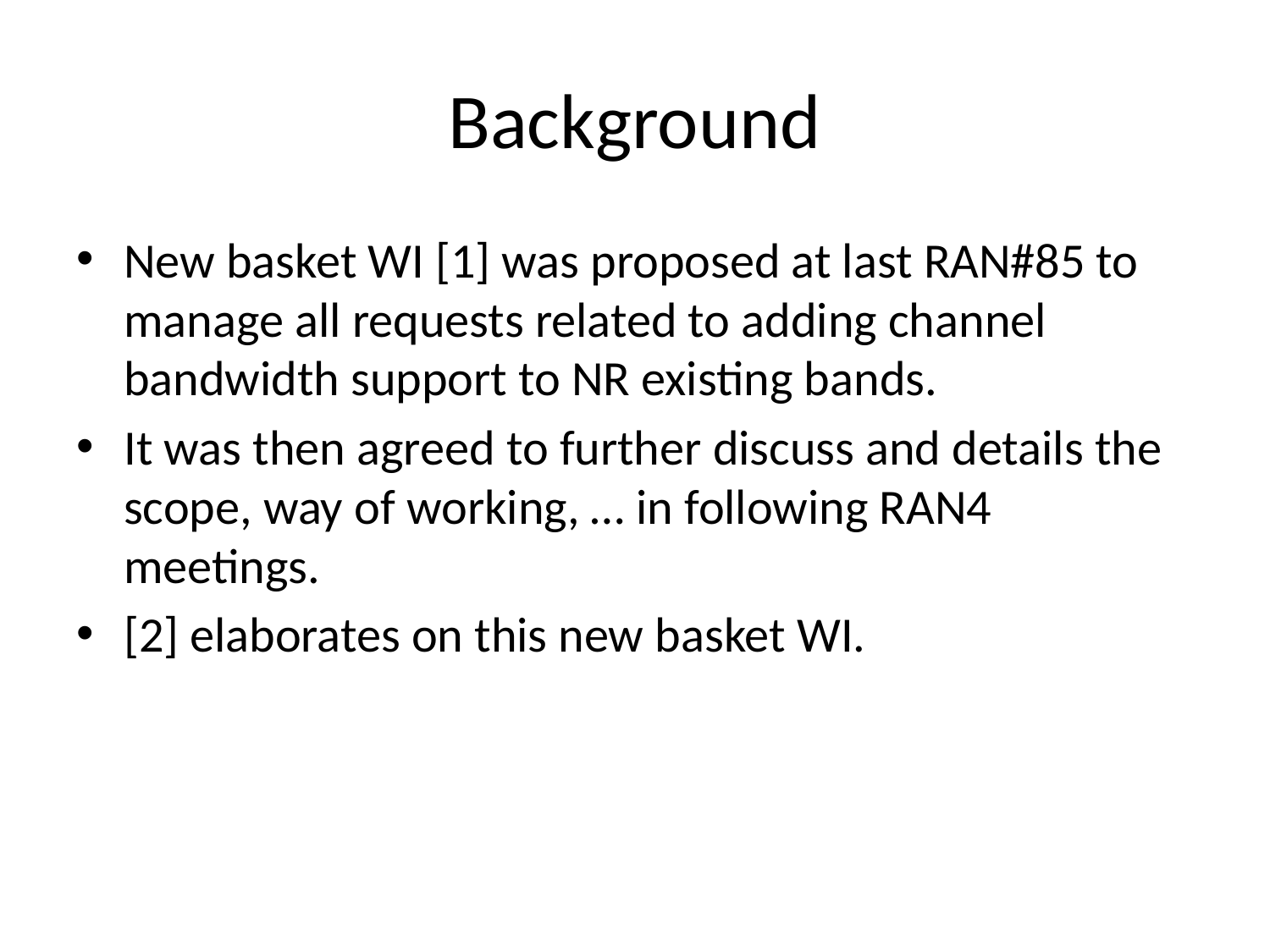

# Background
New basket WI [1] was proposed at last RAN#85 to manage all requests related to adding channel bandwidth support to NR existing bands.
It was then agreed to further discuss and details the scope, way of working, … in following RAN4 meetings.
[2] elaborates on this new basket WI.